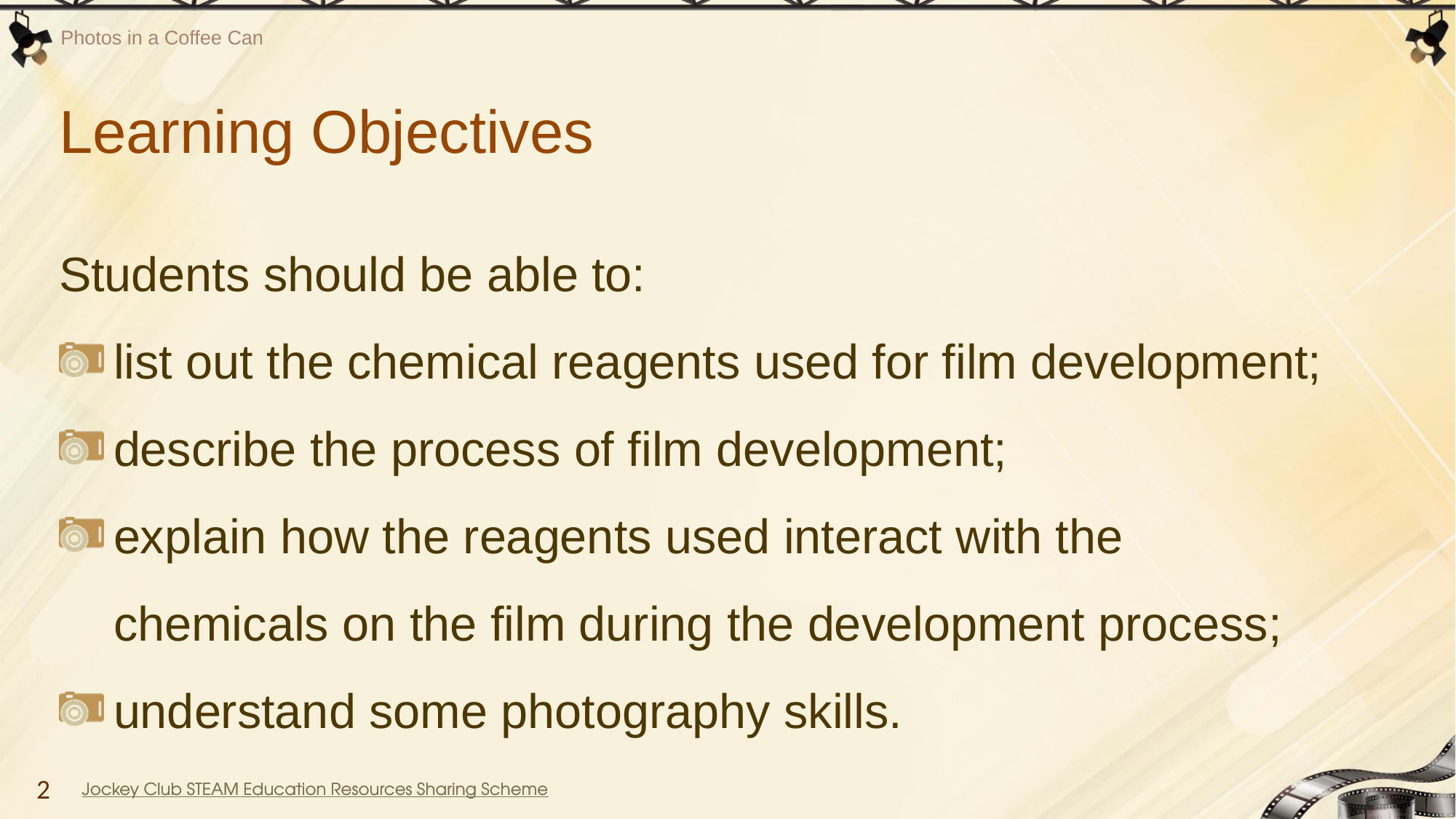

# Learning Objectives
Students should be able to:
list out the chemical reagents used for film development;
describe the process of film development;
explain how the reagents used interact with the chemicals on the film during the development process;
understand some photography skills.